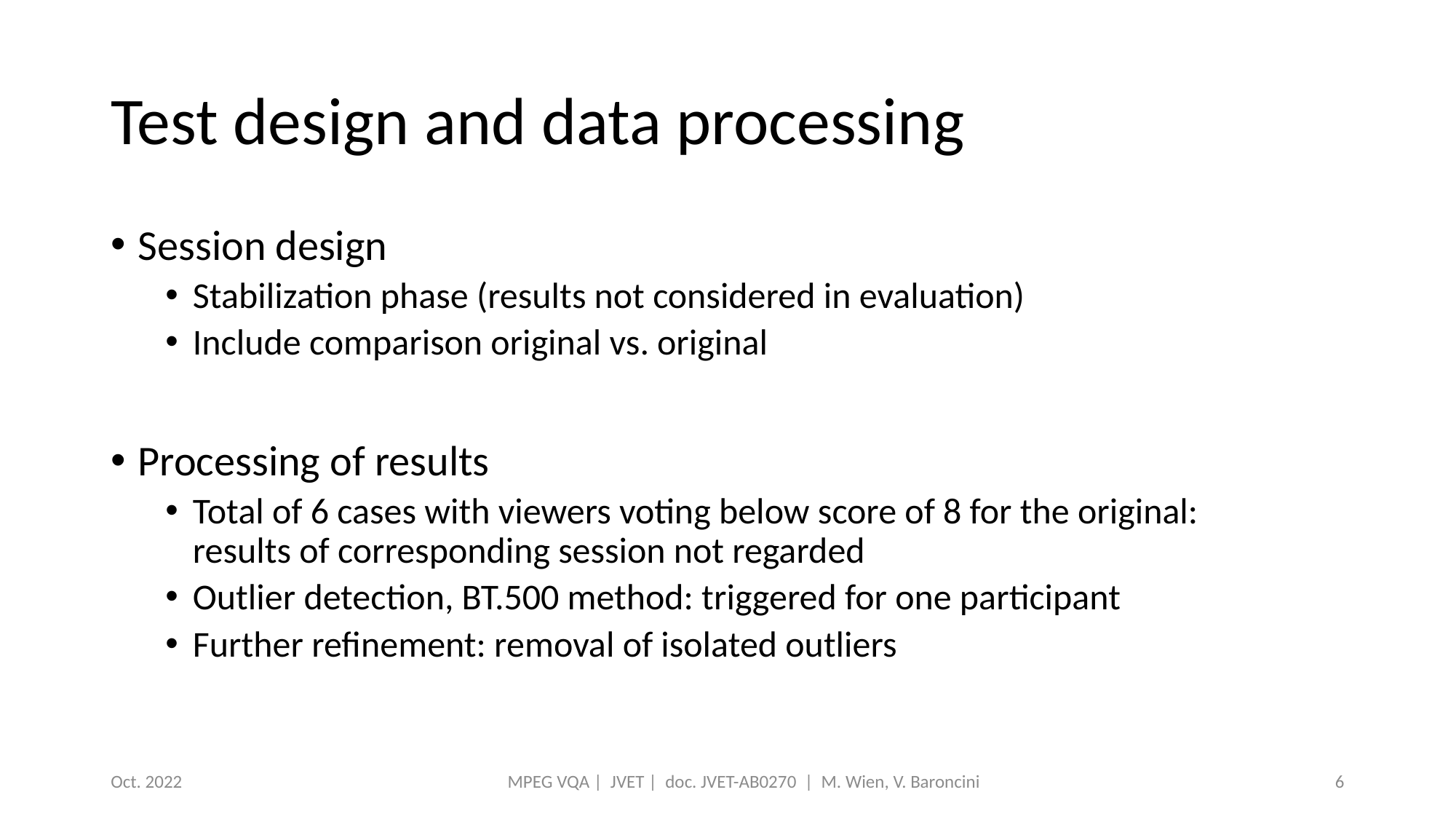

# Test design and data processing
Session design
Stabilization phase (results not considered in evaluation)
Include comparison original vs. original

Processing of results
Total of 6 cases with viewers voting below score of 8 for the original:
results of corresponding session not regarded
Outlier detection, BT.500 method: triggered for one participant
Further refinement: removal of isolated outliers
Oct. 2022
MPEG VQA |  JVET |  doc. JVET-AB0270  |  M. Wien, V. Baroncini
6